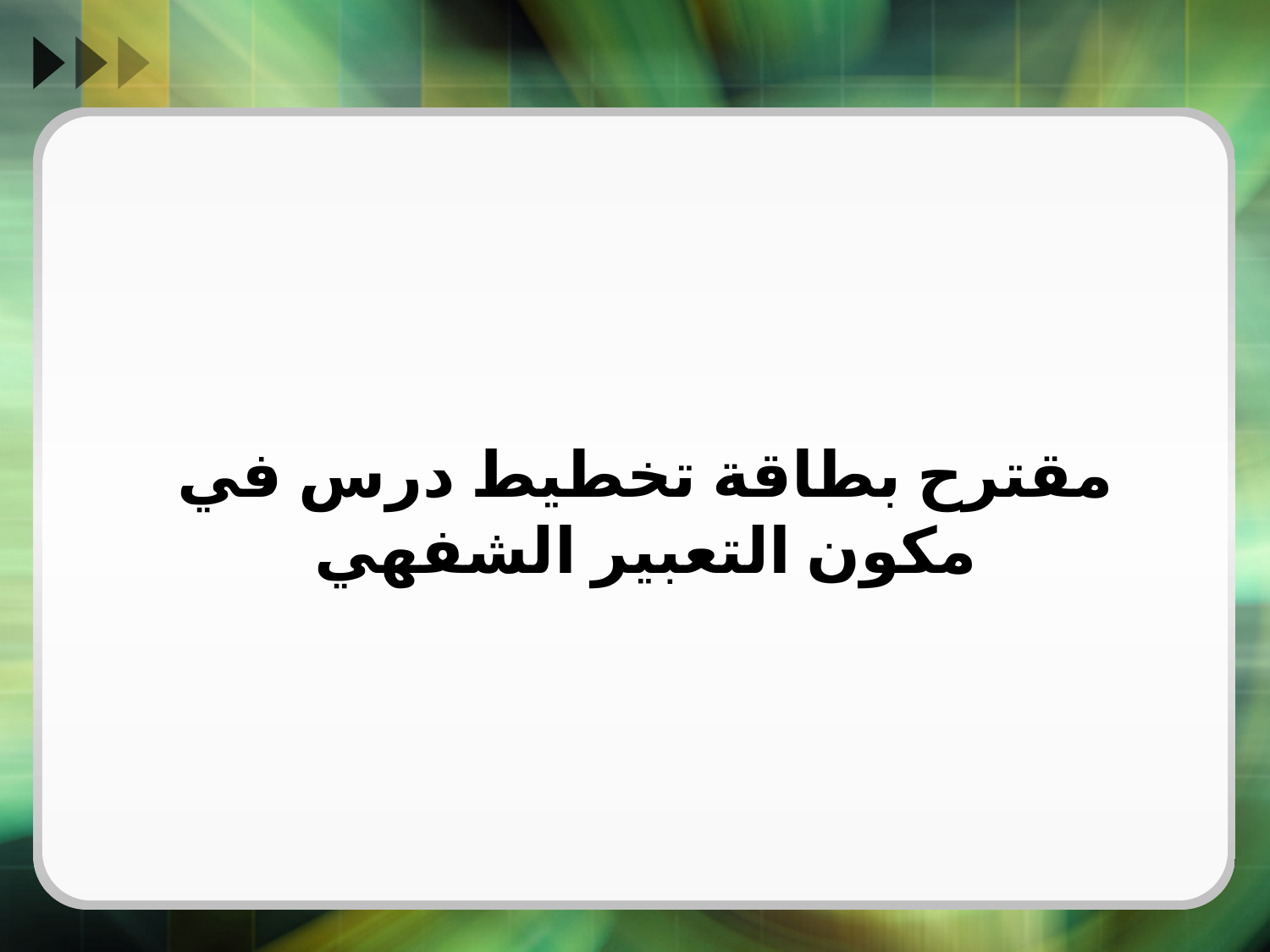

مقترح بطاقة تخطيط درس في مكون التعبير الشفهي